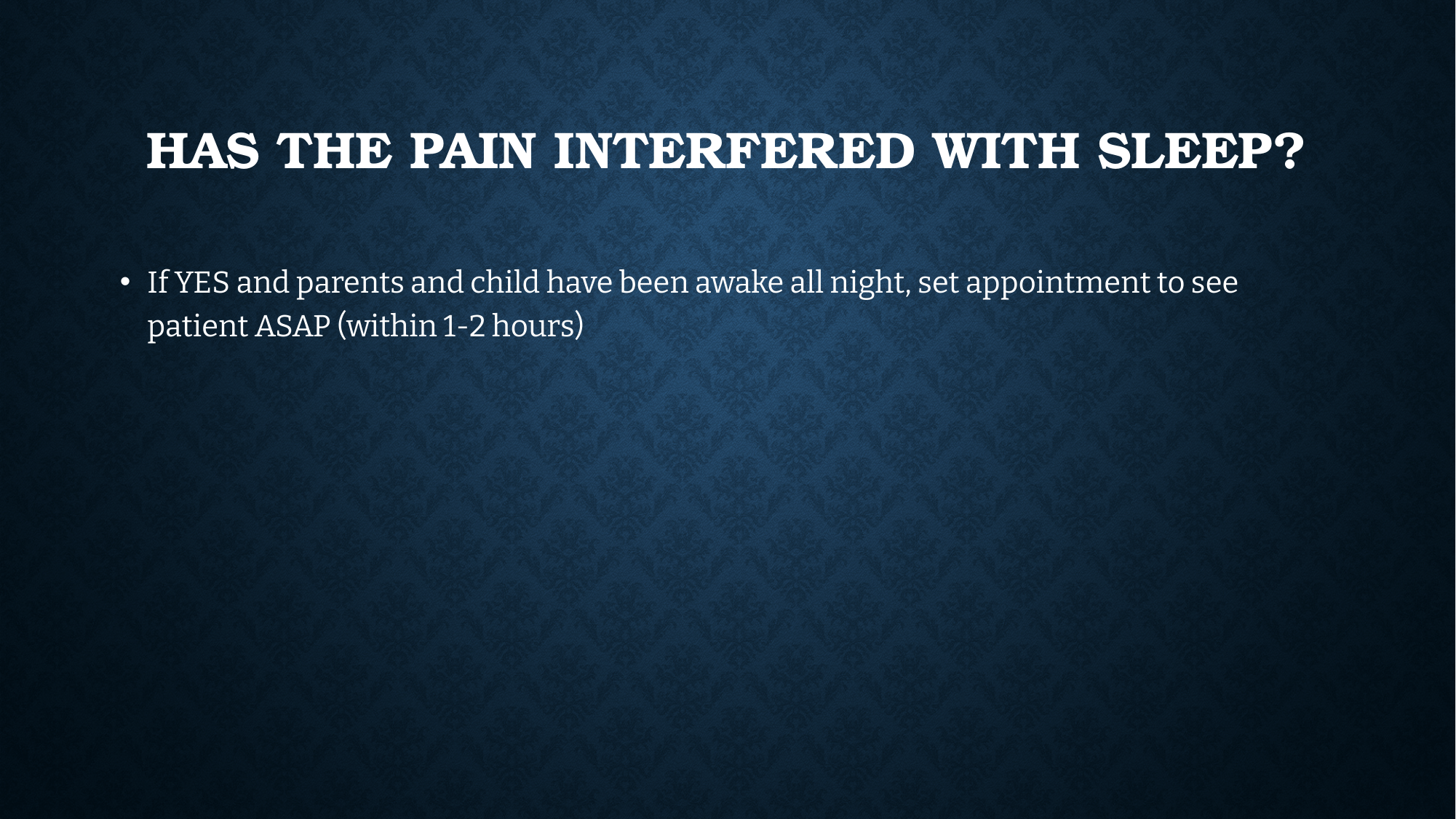

# Has the pain interfered with sleep?
If YES and parents and child have been awake all night, set appointment to see patient ASAP (within 1-2 hours)